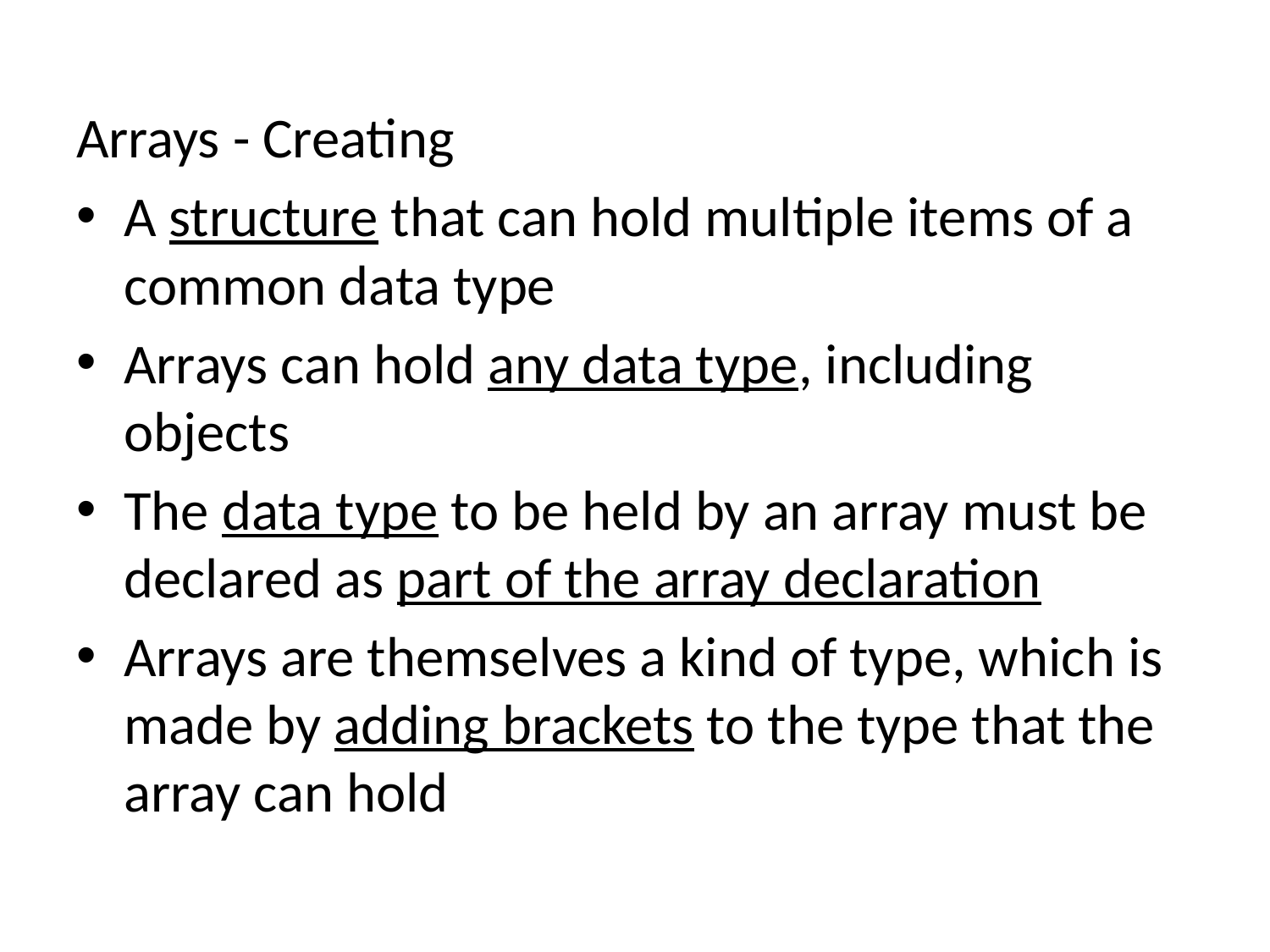

Arrays - Creating
A structure that can hold multiple items of a common data type
Arrays can hold any data type, including objects
The data type to be held by an array must be declared as part of the array declaration
Arrays are themselves a kind of type, which is made by adding brackets to the type that the array can hold